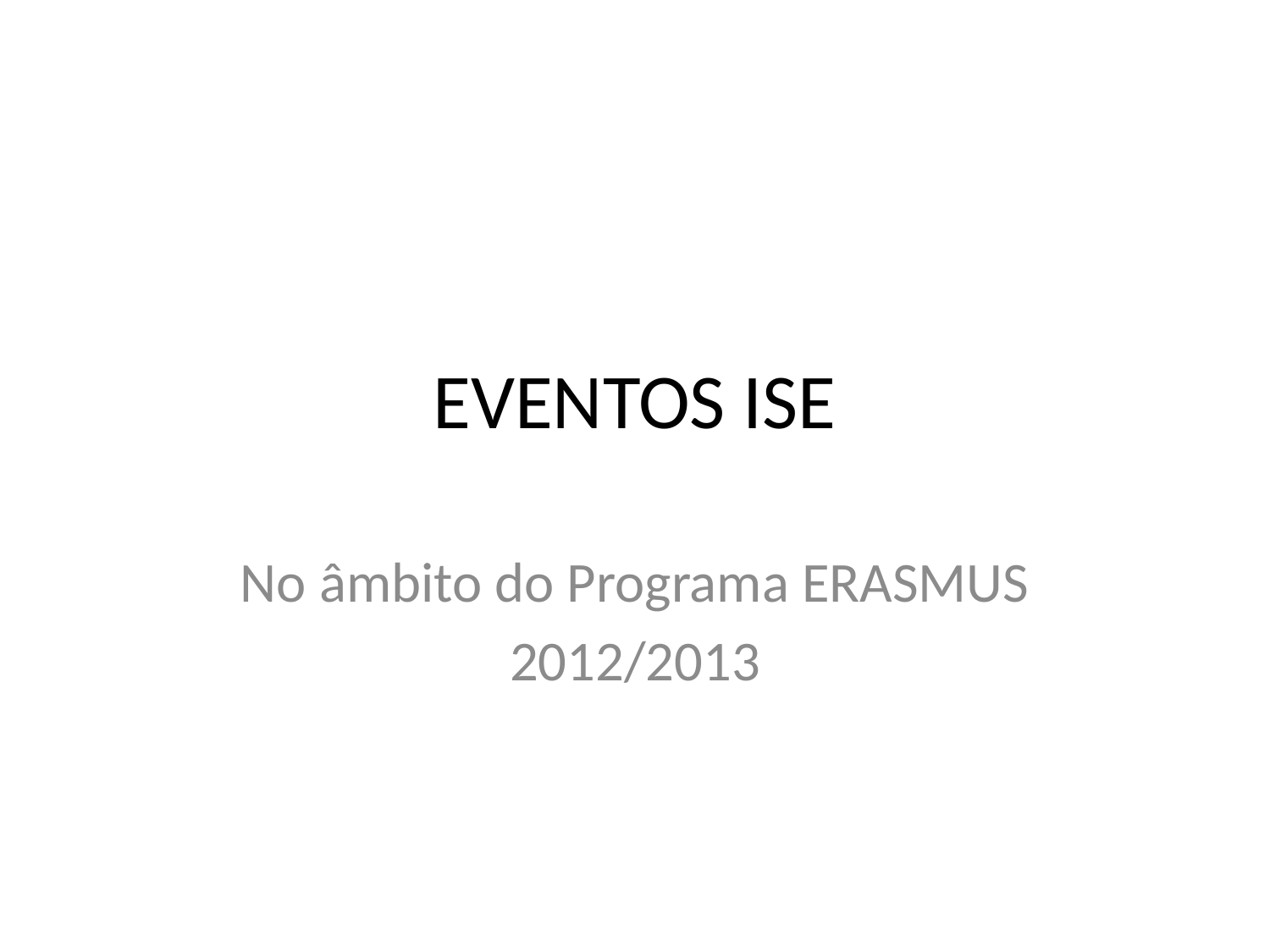

# EVENTOS ISE
No âmbito do Programa ERASMUS
2012/2013